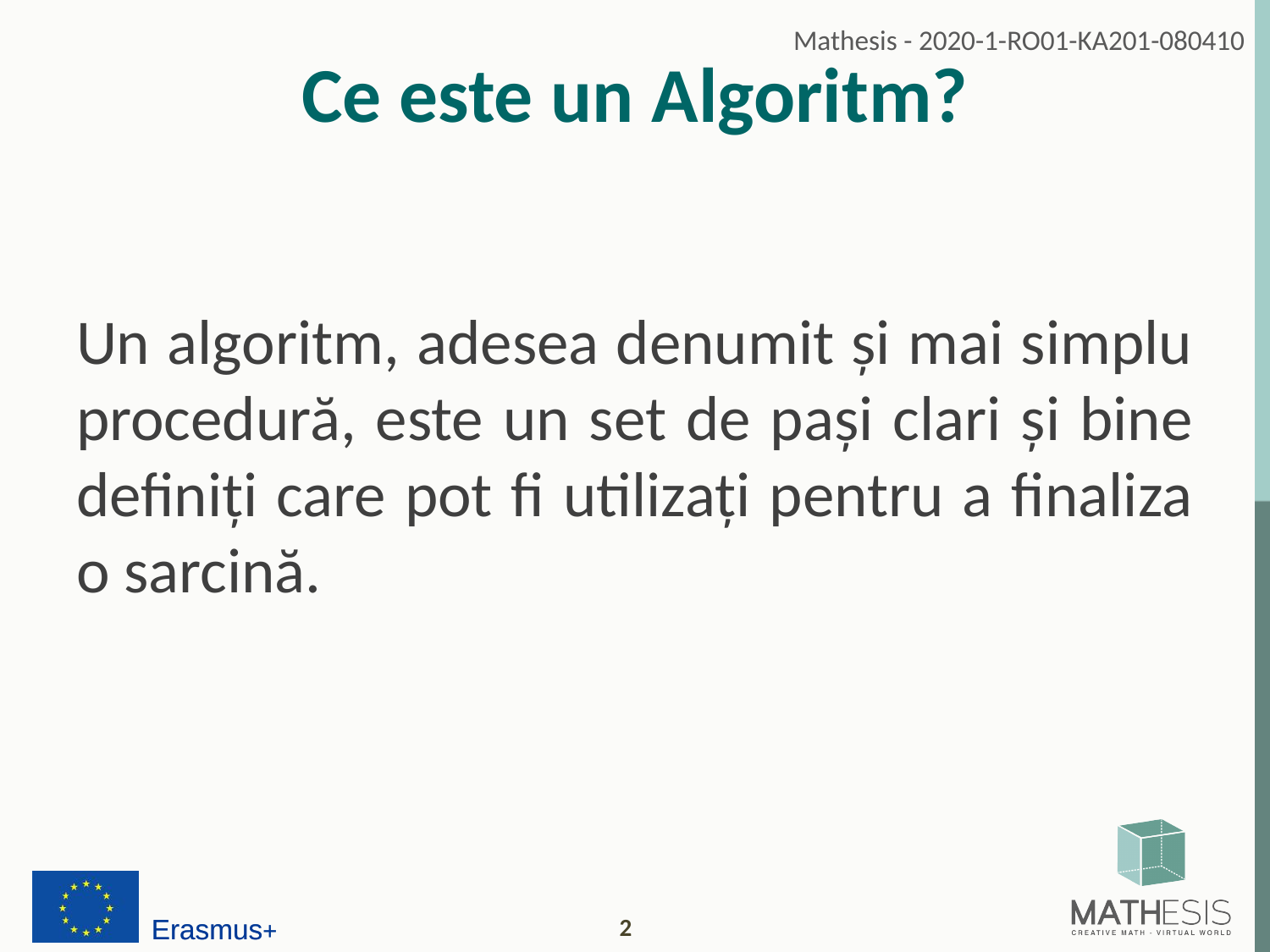

# Ce este un Algoritm?
Un algoritm, adesea denumit și mai simplu procedură, este un set de pași clari și bine definiți care pot fi utilizați pentru a finaliza o sarcină.